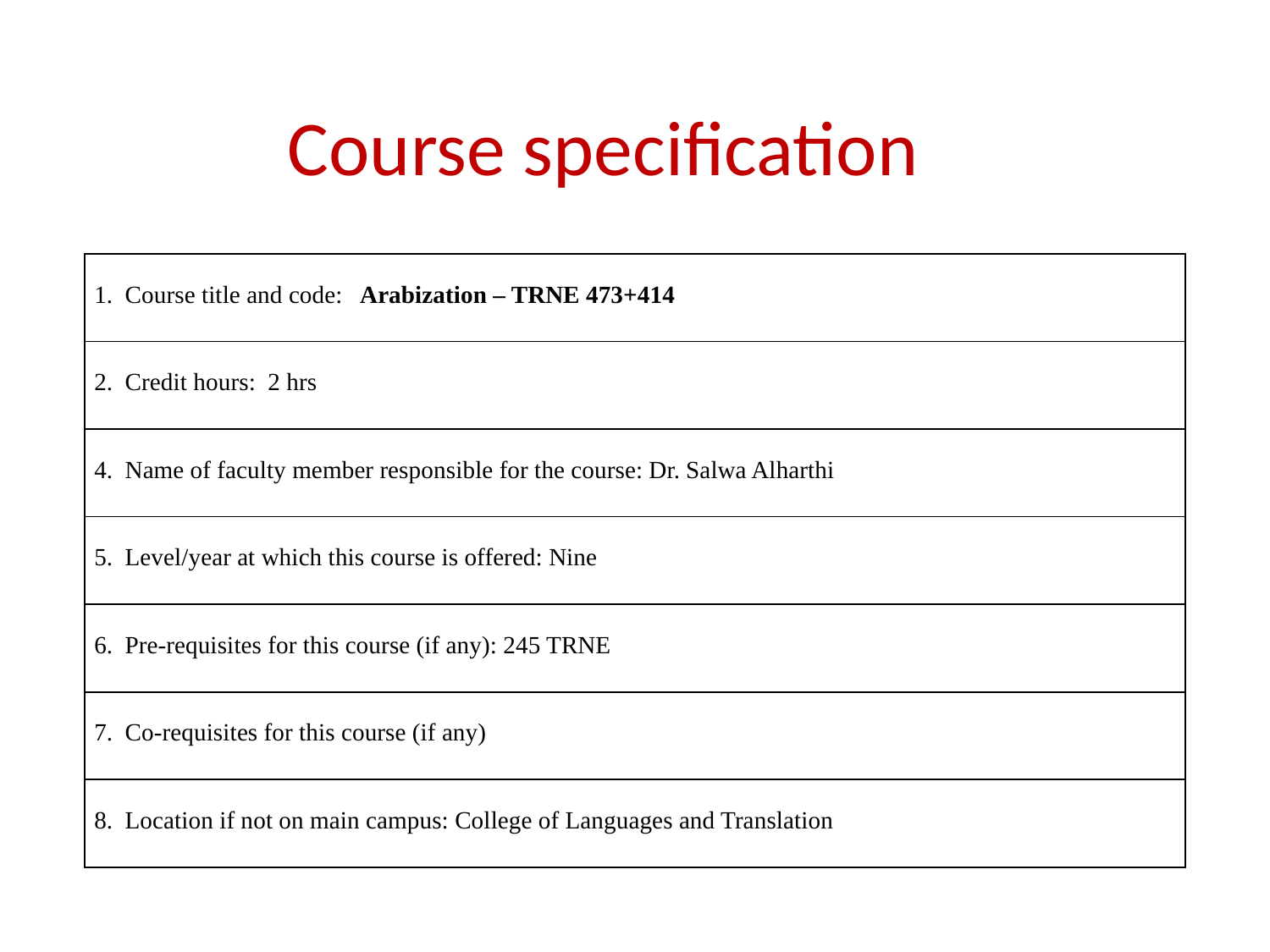

# Course specification
| 1. Course title and code: Arabization – TRNE 473+414 |
| --- |
| 2. Credit hours: 2 hrs |
| 4. Name of faculty member responsible for the course: Dr. Salwa Alharthi |
| 5. Level/year at which this course is offered: Nine |
| 6. Pre-requisites for this course (if any): 245 TRNE |
| 7. Co-requisites for this course (if any) |
| 8. Location if not on main campus: College of Languages and Translation |